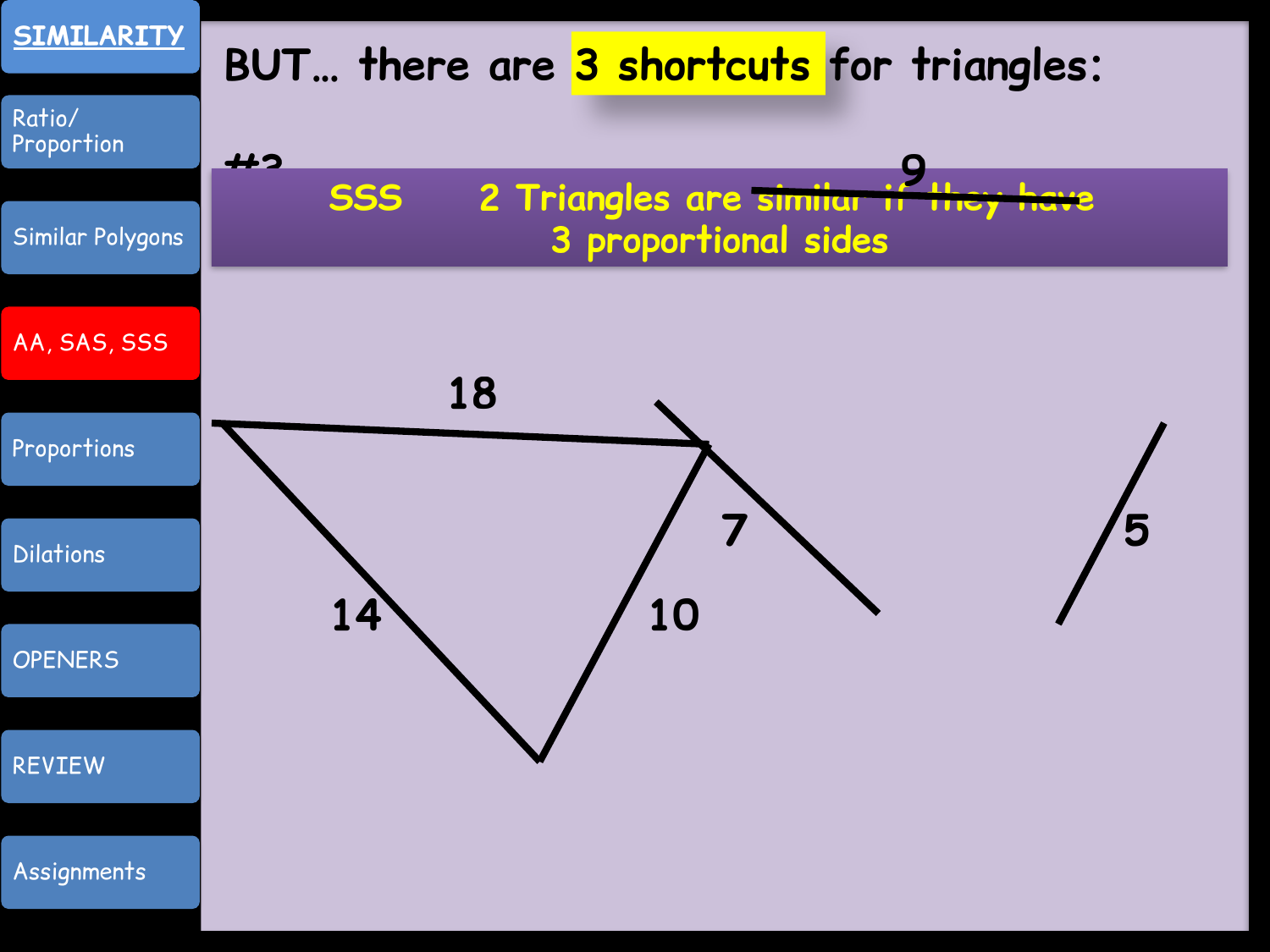

SIMILARITY

Ratio/Proportion

Similar Polygons

AA, SAS, SSS

Proportions

Dilations

OPENERS

REVIEW

Assignments

BUT… there are 3 shortcuts for triangles:

#3
9
SSS     2 Triangles are similar if they have
3 proportional sides
18
7
5
14
10